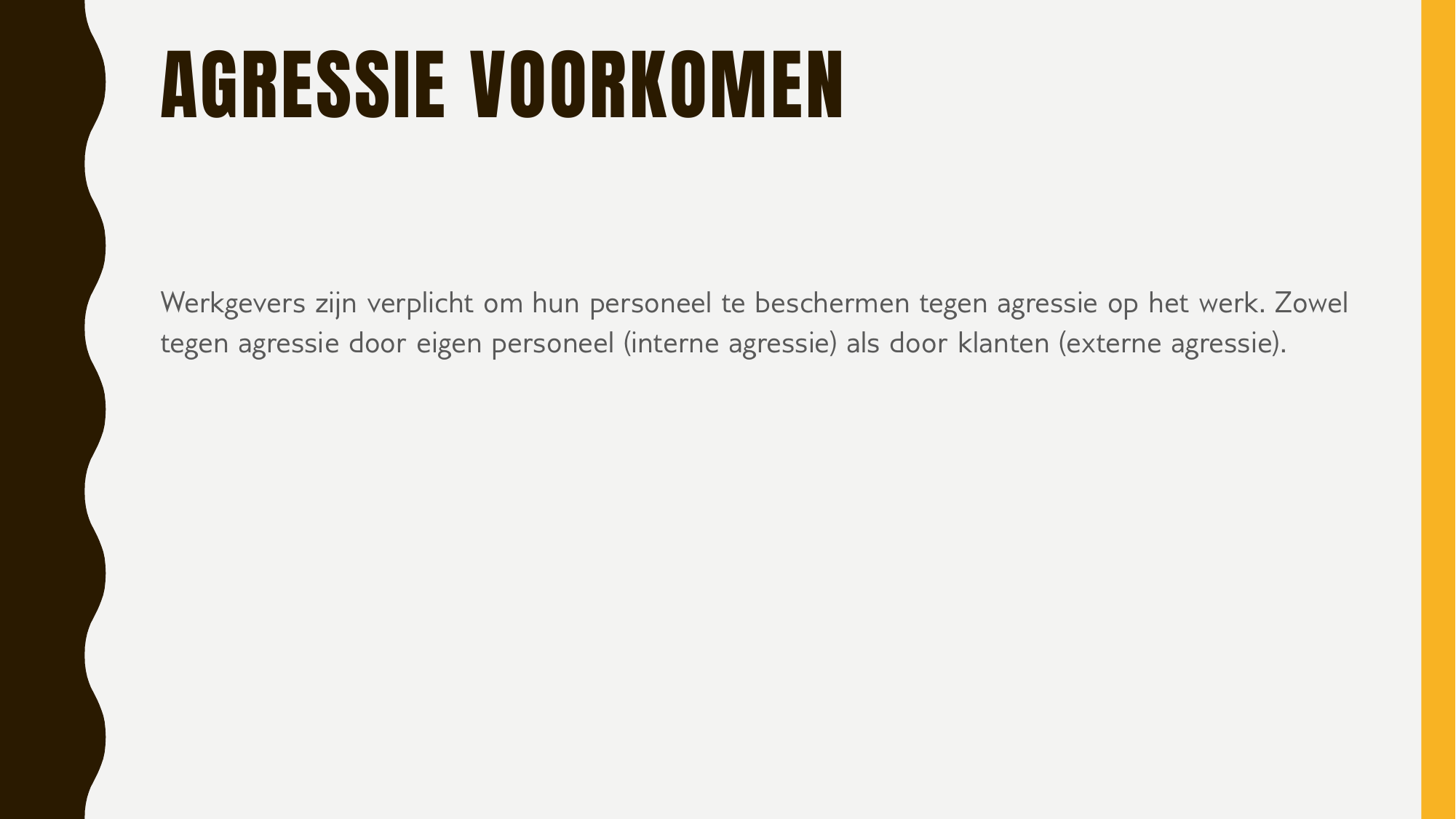

# Agressie voorkomen
Werkgevers zijn verplicht om hun personeel te beschermen tegen agressie op het werk. Zowel tegen agressie door eigen personeel (interne agressie) als door klanten (externe agressie).